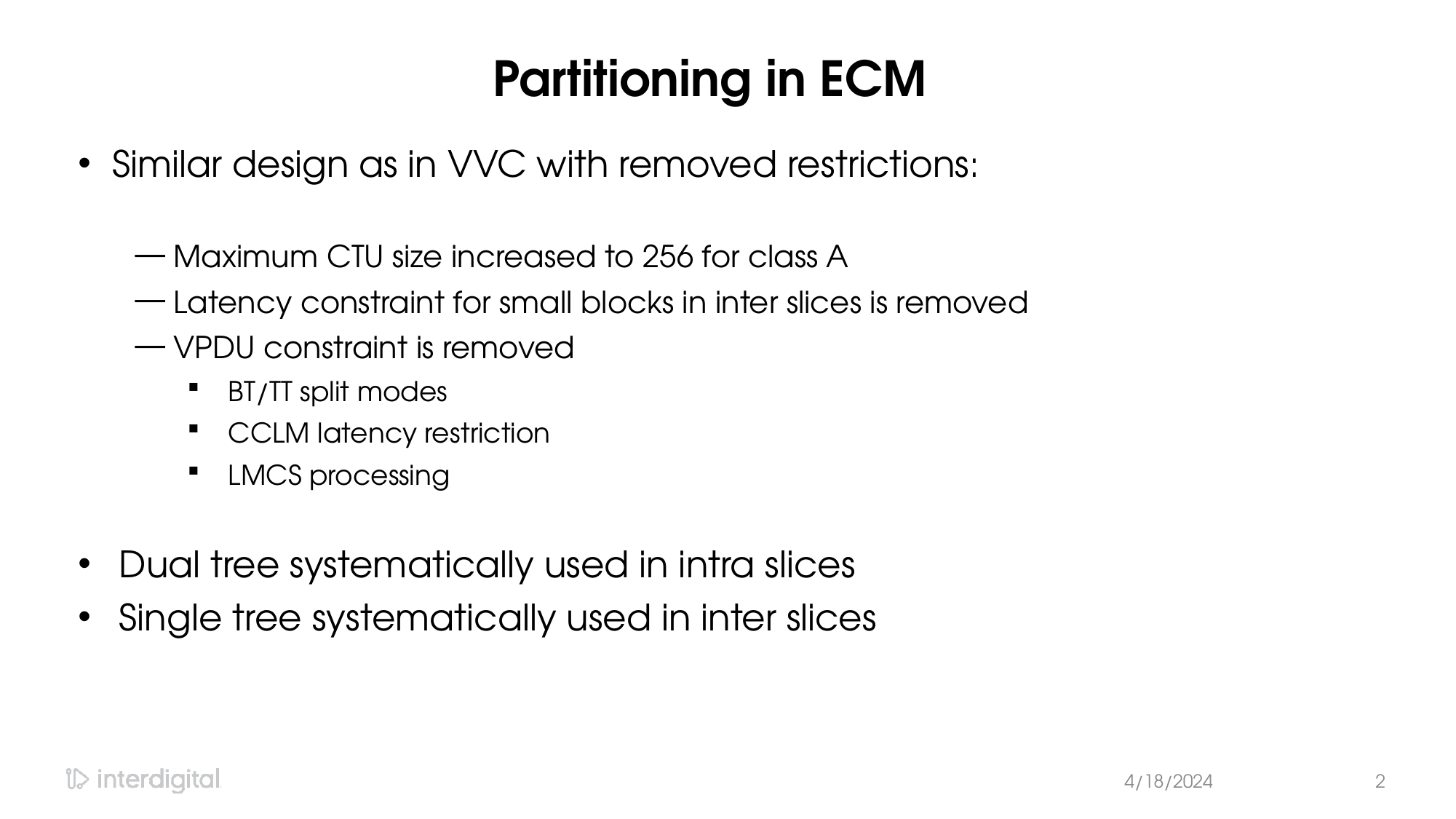

# Partitioning in ECM
Similar design as in VVC with removed restrictions:

Maximum CTU size increased to 256 for class A
Latency constraint for small blocks in inter slices is removed
VPDU constraint is removed
BT/TT split modes
CCLM latency restriction
LMCS processing

Dual tree systematically used in intra slices
Single tree systematically used in inter slices

4/18/2024
2